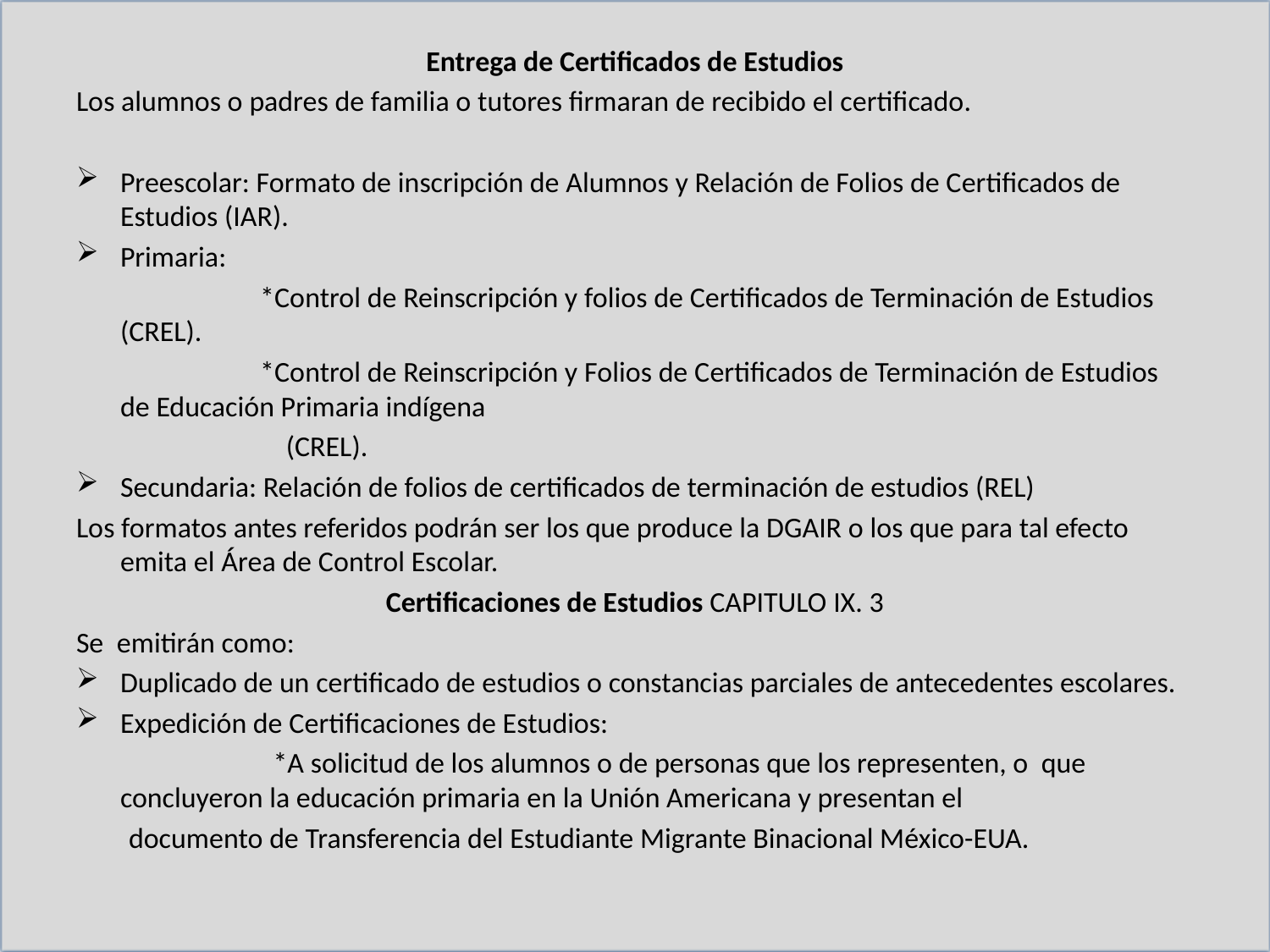

Entrega de Certificados de Estudios
Los alumnos o padres de familia o tutores firmaran de recibido el certificado.

Preescolar: Formato de inscripción de Alumnos y Relación de Folios de Certificados de Estudios (IAR).
Primaria:
                            *Control de Reinscripción y folios de Certificados de Terminación de Estudios (CREL).
                            *Control de Reinscripción y Folios de Certificados de Terminación de Estudios  de Educación Primaria indígena
                                (CREL).
Secundaria: Relación de folios de certificados de terminación de estudios (REL)
Los formatos antes referidos podrán ser los que produce la DGAIR o los que para tal efecto emita el Área de Control Escolar.
Certificaciones de Estudios CAPITULO IX. 3
Se  emitirán como:
Duplicado de un certificado de estudios o constancias parciales de antecedentes escolares.
Expedición de Certificaciones de Estudios:
                              *A solicitud de los alumnos o de personas que los representen, o  que concluyeron la educación primaria en la Unión Americana y presentan el
        documento de Transferencia del Estudiante Migrante Binacional México-EUA.